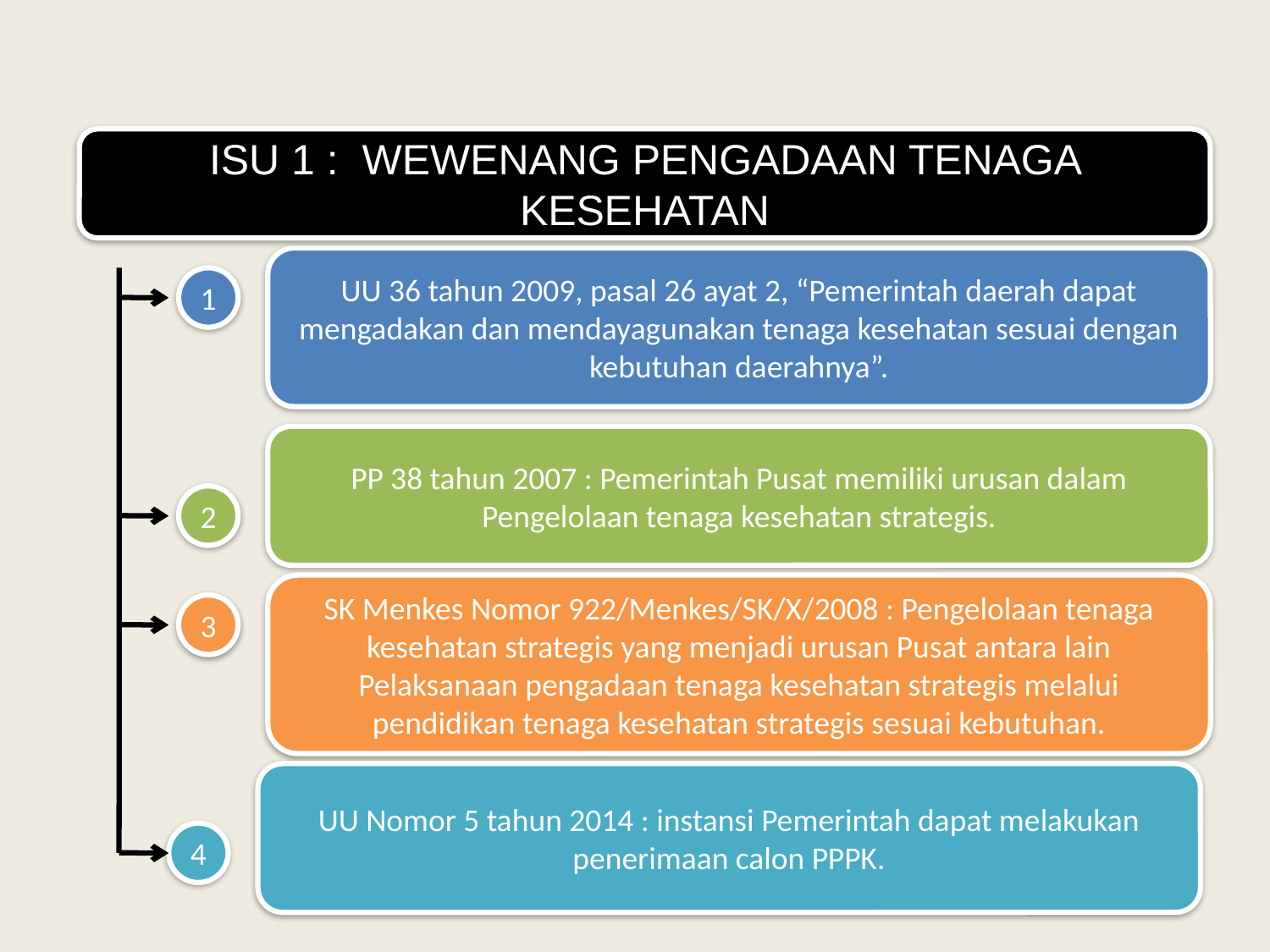

ISU 1 :  WEWENANG PENGADAAN TENAGA KESEHATAN
UU 36 tahun 2009, pasal 26 ayat 2, “Pemerintah daerah dapat mengadakan dan mendayagunakan tenaga kesehatan sesuai dengan kebutuhan daerahnya”.
1
PP 38 tahun 2007 : Pemerintah Pusat memiliki urusan dalam Pengelolaan tenaga kesehatan strategis.
2
SK Menkes Nomor 922/Menkes/SK/X/2008 : Pengelolaan tenaga kesehatan strategis yang menjadi urusan Pusat antara lain Pelaksanaan pengadaan tenaga kesehatan strategis melalui pendidikan tenaga kesehatan strategis sesuai kebutuhan.
3
UU Nomor 5 tahun 2014 : instansi Pemerintah dapat melakukan penerimaan calon PPPK.
4